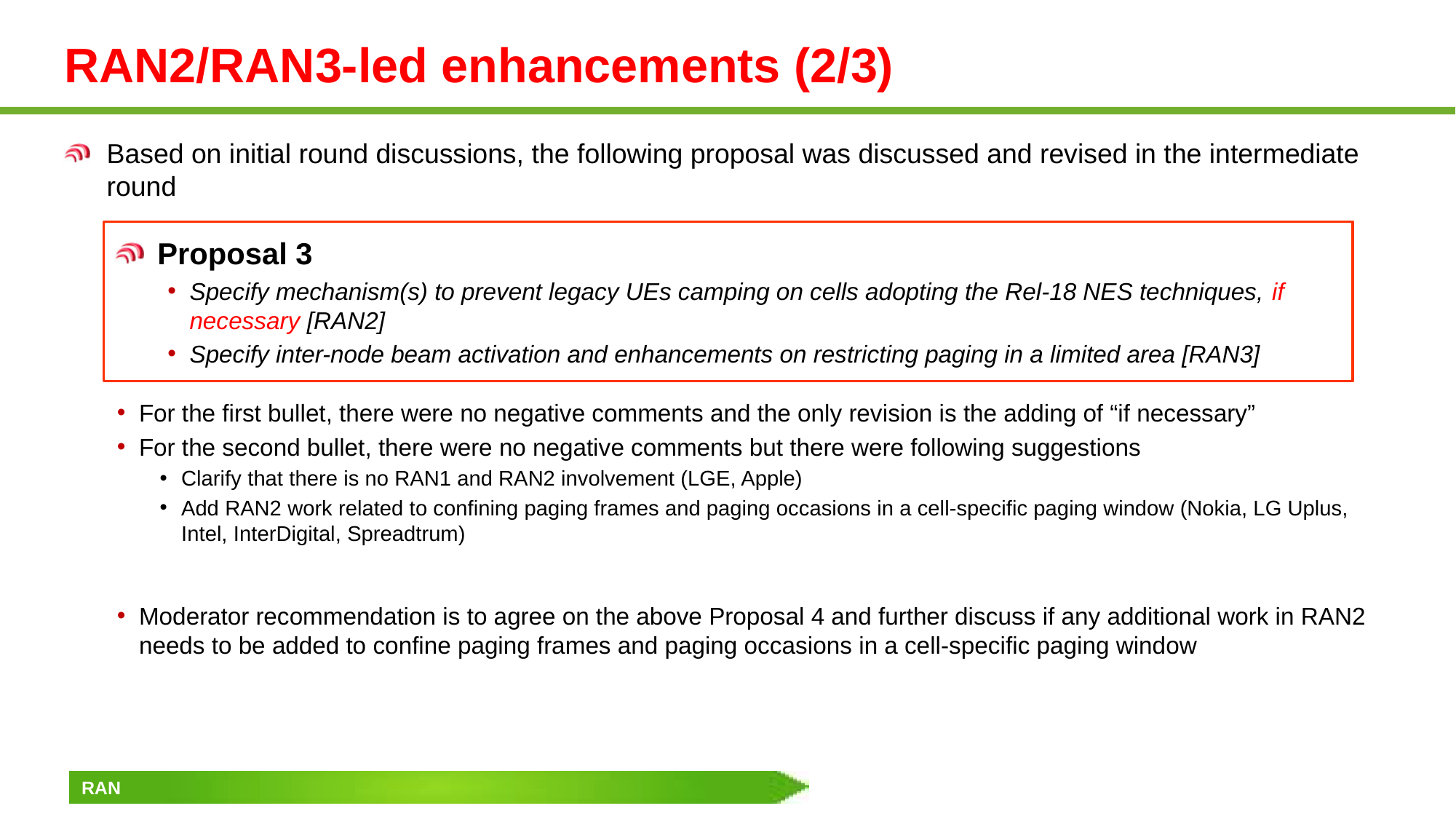

# RAN2/RAN3-led enhancements (2/3)
Based on initial round discussions, the following proposal was discussed and revised in the intermediate round

For the first bullet, there were no negative comments and the only revision is the adding of “if necessary”
For the second bullet, there were no negative comments but there were following suggestions
Clarify that there is no RAN1 and RAN2 involvement (LGE, Apple)
Add RAN2 work related to confining paging frames and paging occasions in a cell-specific paging window (Nokia, LG Uplus, Intel, InterDigital, Spreadtrum)

Moderator recommendation is to agree on the above Proposal 4 and further discuss if any additional work in RAN2 needs to be added to confine paging frames and paging occasions in a cell-specific paging window
Proposal 3
Specify mechanism(s) to prevent legacy UEs camping on cells adopting the Rel-18 NES techniques, if necessary [RAN2]
Specify inter-node beam activation and enhancements on restricting paging in a limited area [RAN3]